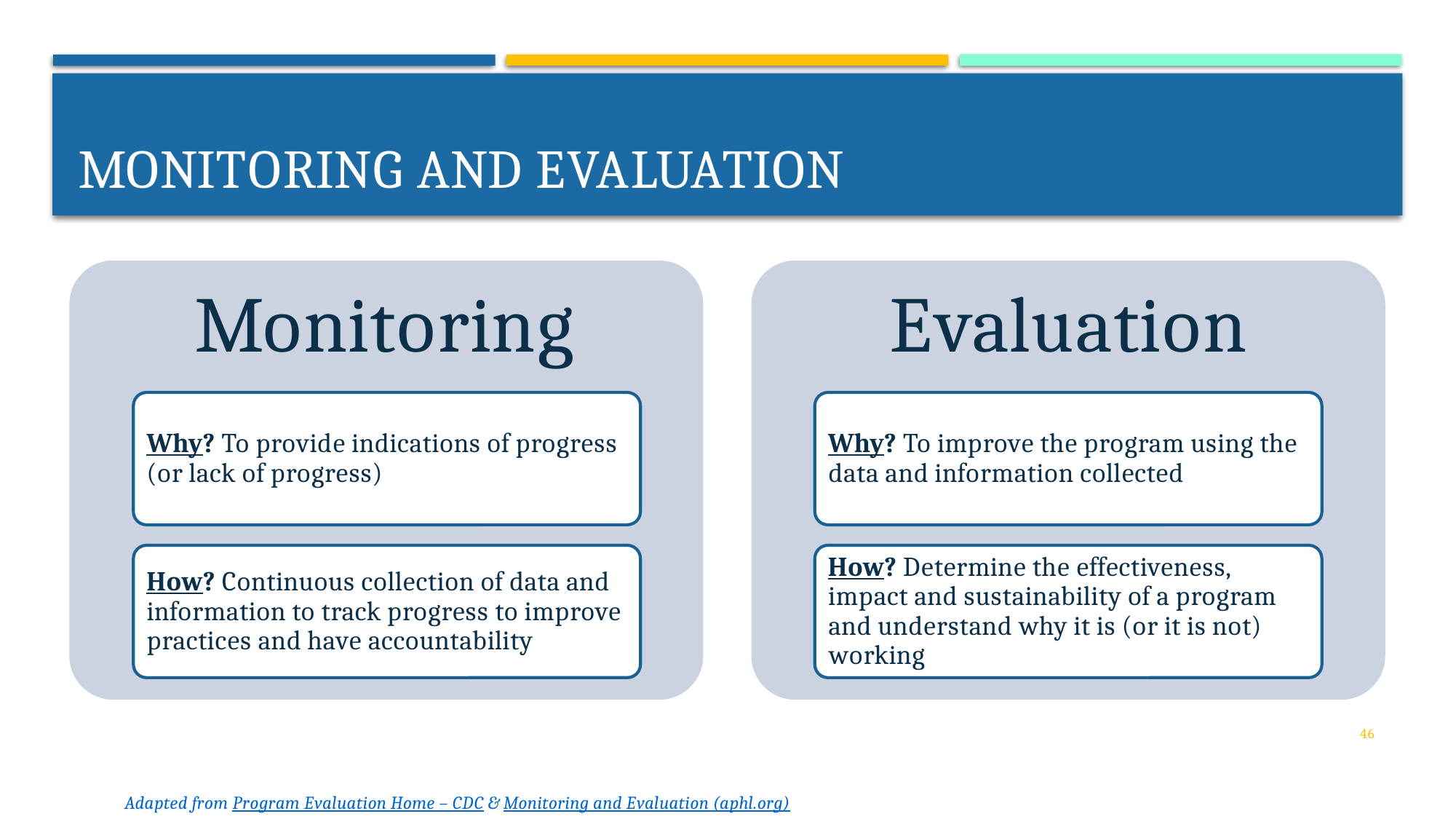

# MONITORING AND EVALUATION
Monitoring
Why? To provide indications of progress (or lack of progress)
How? Continuous collection of data and information to track progress to improve practices and have accountability
Evaluation
Why? To improve the program using the data and information collected
How? Determine the effectiveness, impact and sustainability of a program and understand why it is (or it is not) working
46
Adapted from Program Evaluation Home – CDC & Monitoring and Evaluation (aphl.org)